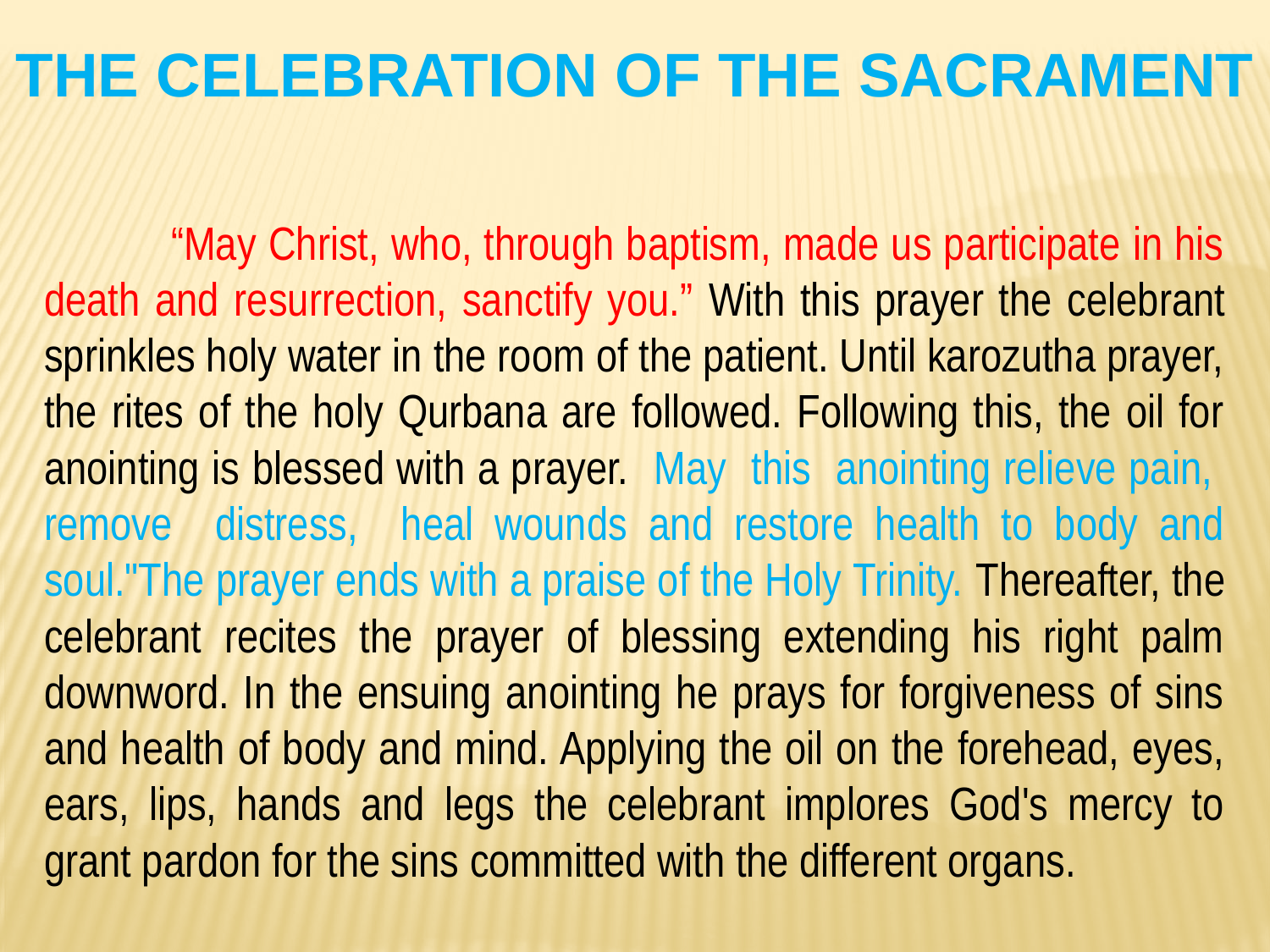

THE CELEBRATION OF THE SACRAMENT
	“May Christ, who, through baptism, made us participate in his death and resurrection, sanctify you.” With this prayer the celebrant sprinkles holy water in the room of the patient. Until karozutha prayer, the rites of the holy Qurbana are followed. Following this, the oil for anointing is blessed with a prayer.  May  this  anointing relieve pain,  remove  distress,  heal wounds and restore health to body and soul."The prayer ends with a praise of the Holy Trinity. Thereafter, the celebrant recites the prayer of blessing extending his right palm downword. In the ensuing anointing he prays for forgiveness of sins and health of body and mind. Applying the oil on the forehead, eyes, ears, lips, hands and legs the celebrant implores God's mercy to grant pardon for the sins committed with the different organs.